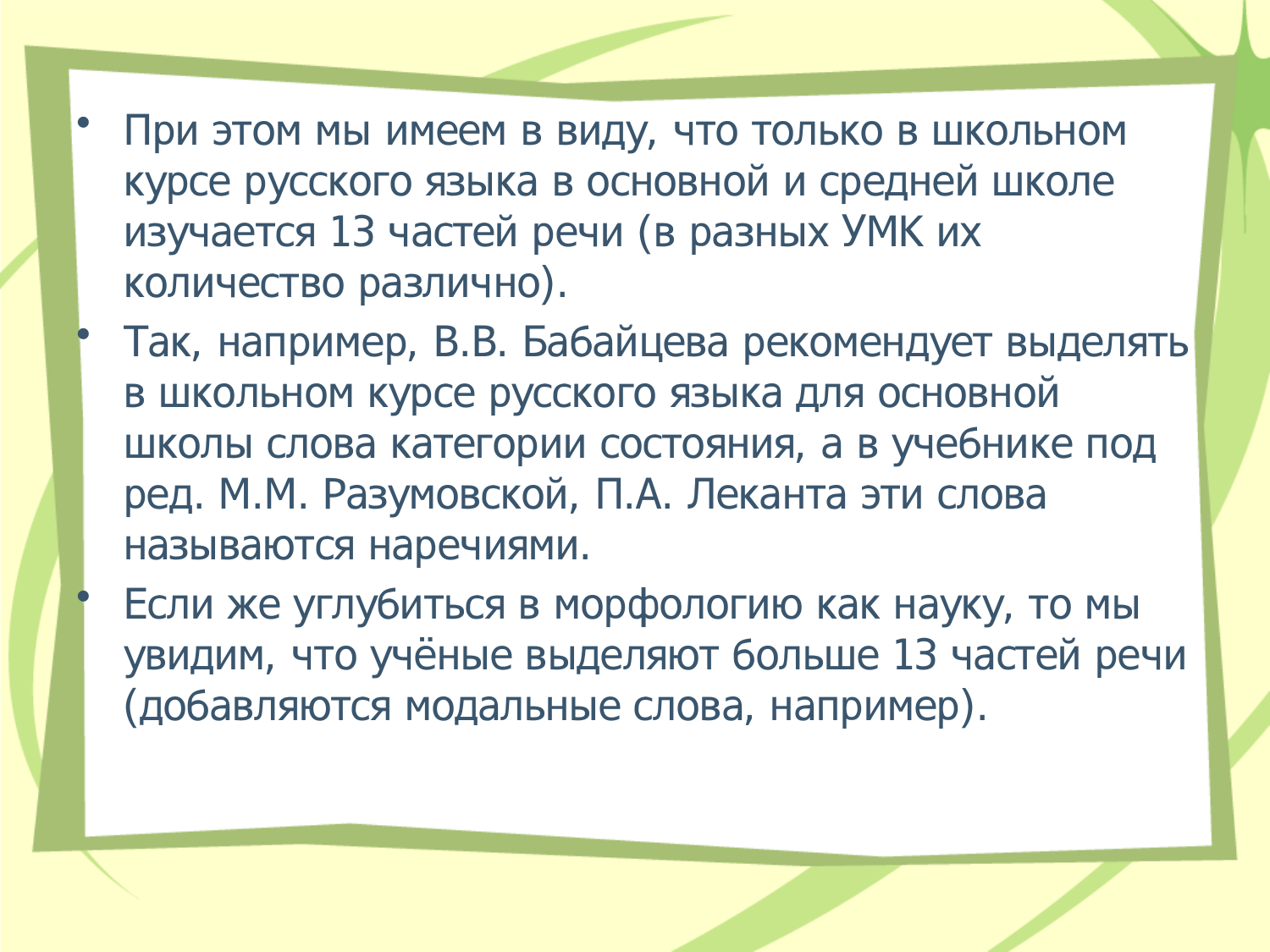

При этом мы имеем в виду, что только в школьном курсе русского языка в основной и средней школе изучается 13 частей речи (в разных УМК их количество различно).
Так, например, В.В. Бабайцева рекомендует выделять в школьном курсе русского языка для основной школы слова категории состояния, а в учебнике под ред. М.М. Разумовской, П.А. Леканта эти слова называются наречиями.
Если же углубиться в морфологию как науку, то мы увидим, что учёные выделяют больше 13 частей речи (добавляются модальные слова, например).